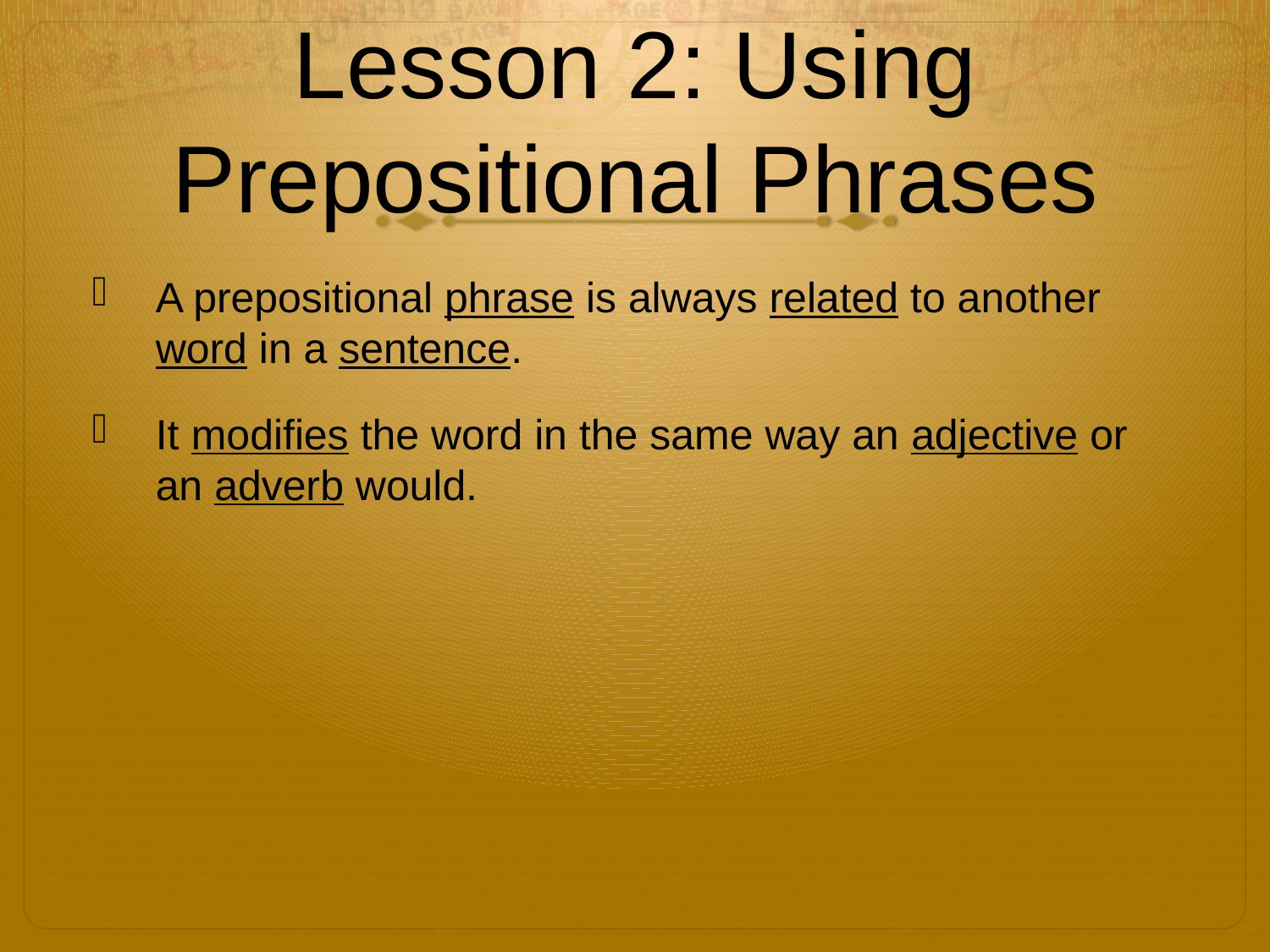

# Lesson 2: Using Prepositional Phrases
A prepositional phrase is always related to another word in a sentence.
It modifies the word in the same way an adjective or an adverb would.